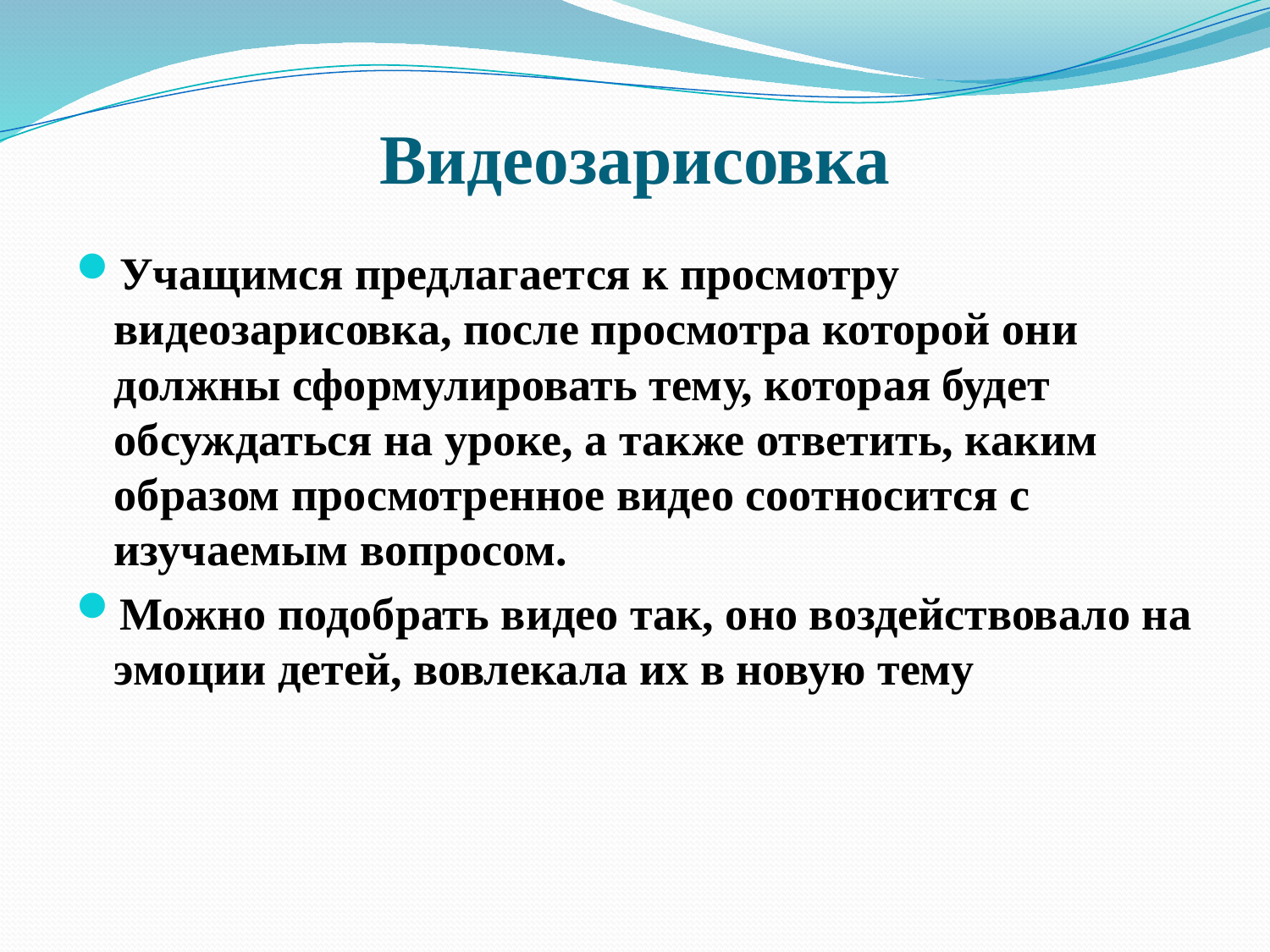

# Видеозарисовка
Учащимся предлагается к просмотру видеозарисовка, после просмотра которой они должны сформулировать тему, которая будет обсуждаться на уроке, а также ответить, каким образом просмотренное видео соотносится с изучаемым вопросом.
Можно подобрать видео так, оно воздействовало на эмоции детей, вовлекала их в новую тему